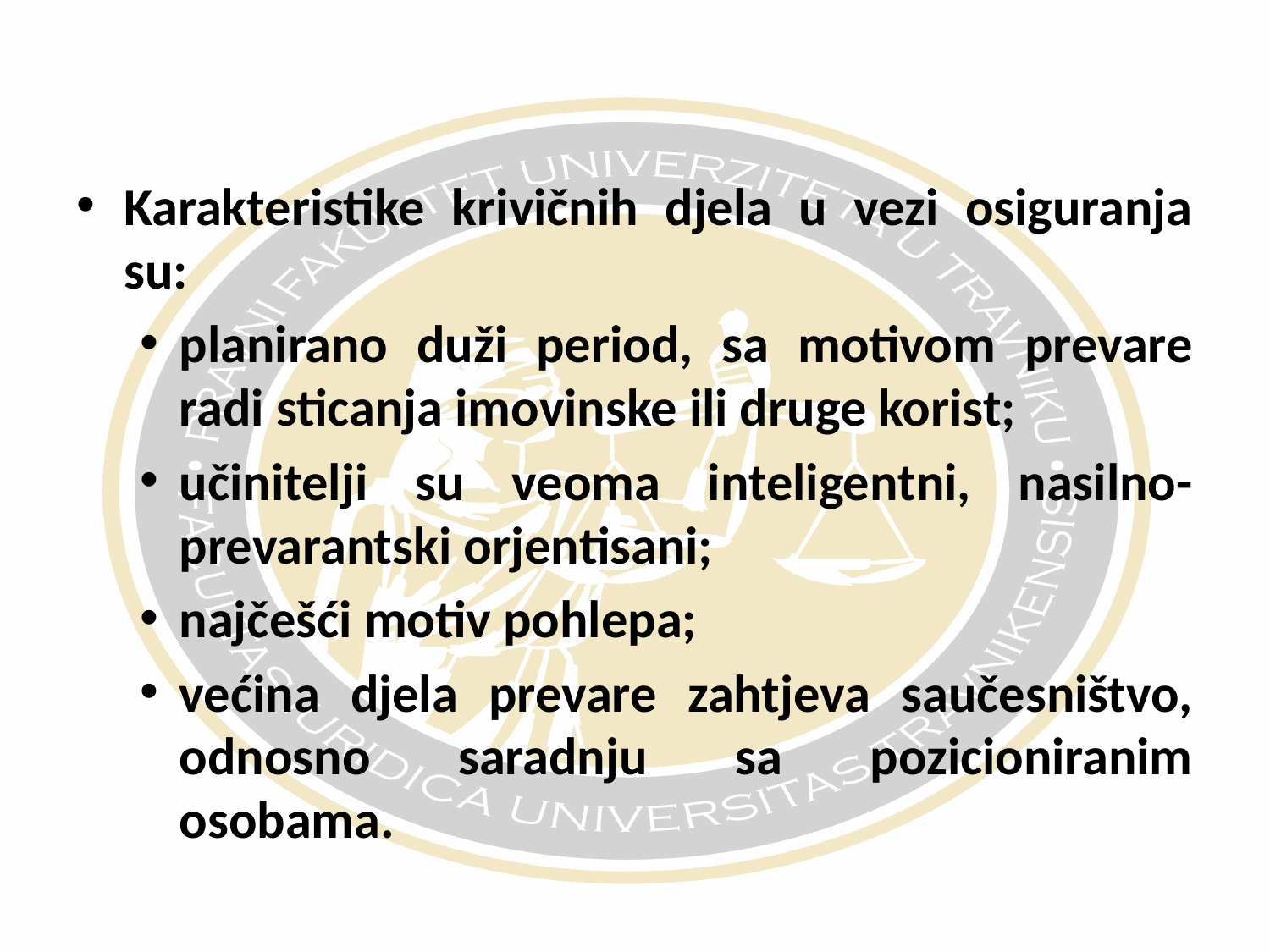

#
Karakteristike krivičnih djela u vezi osiguranja su:
planirano duži period, sa motivom prevare radi sticanja imovinske ili druge korist;
učinitelji su veoma inteligentni, nasilno-prevarantski orjentisani;
najčešći motiv pohlepa;
većina djela prevare zahtjeva saučesništvo, odnosno saradnju sa pozicioniranim osobama.